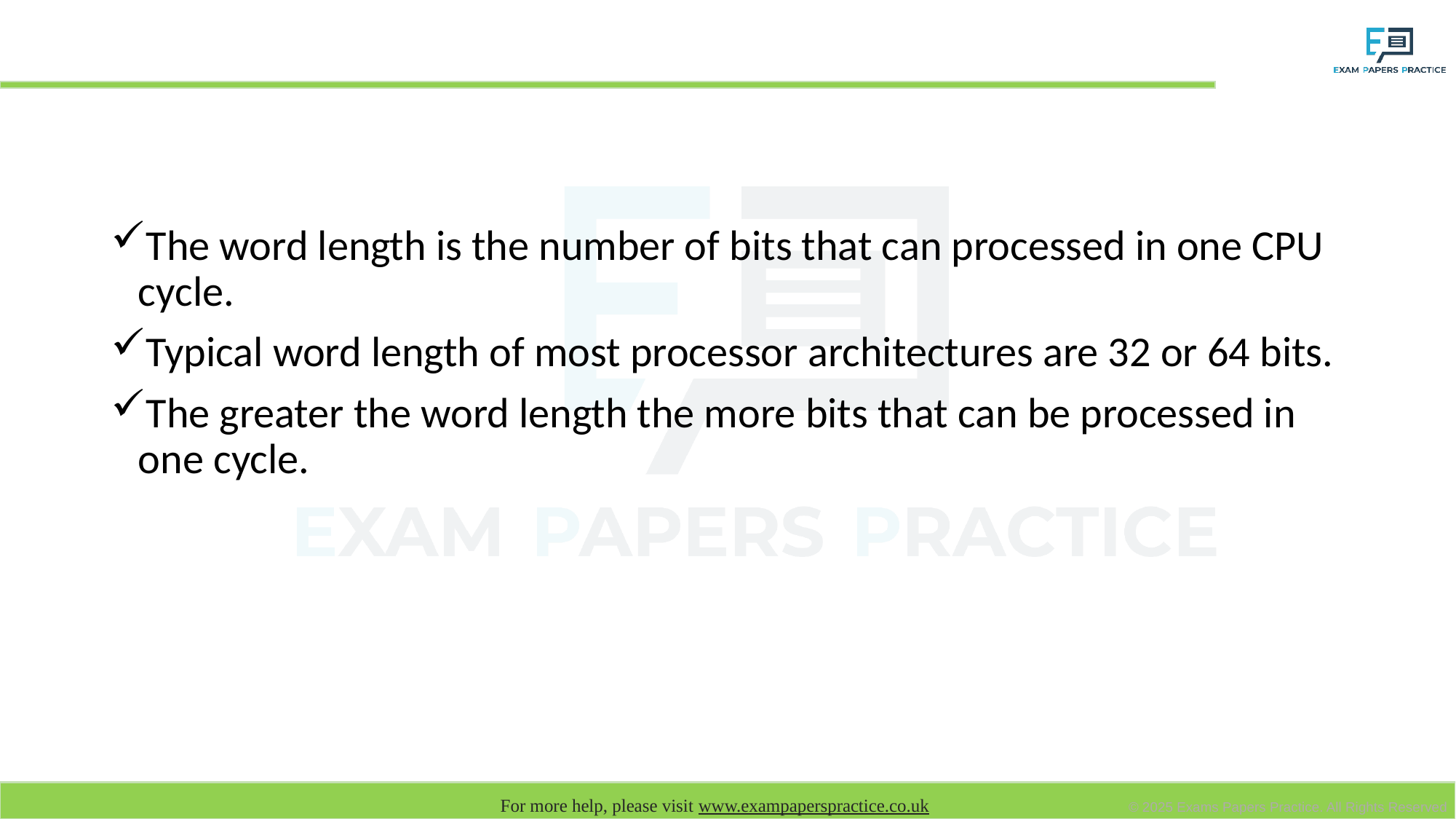

# Word length
The word length is the number of bits that can processed in one CPU cycle.
Typical word length of most processor architectures are 32 or 64 bits.
The greater the word length the more bits that can be processed in one cycle.